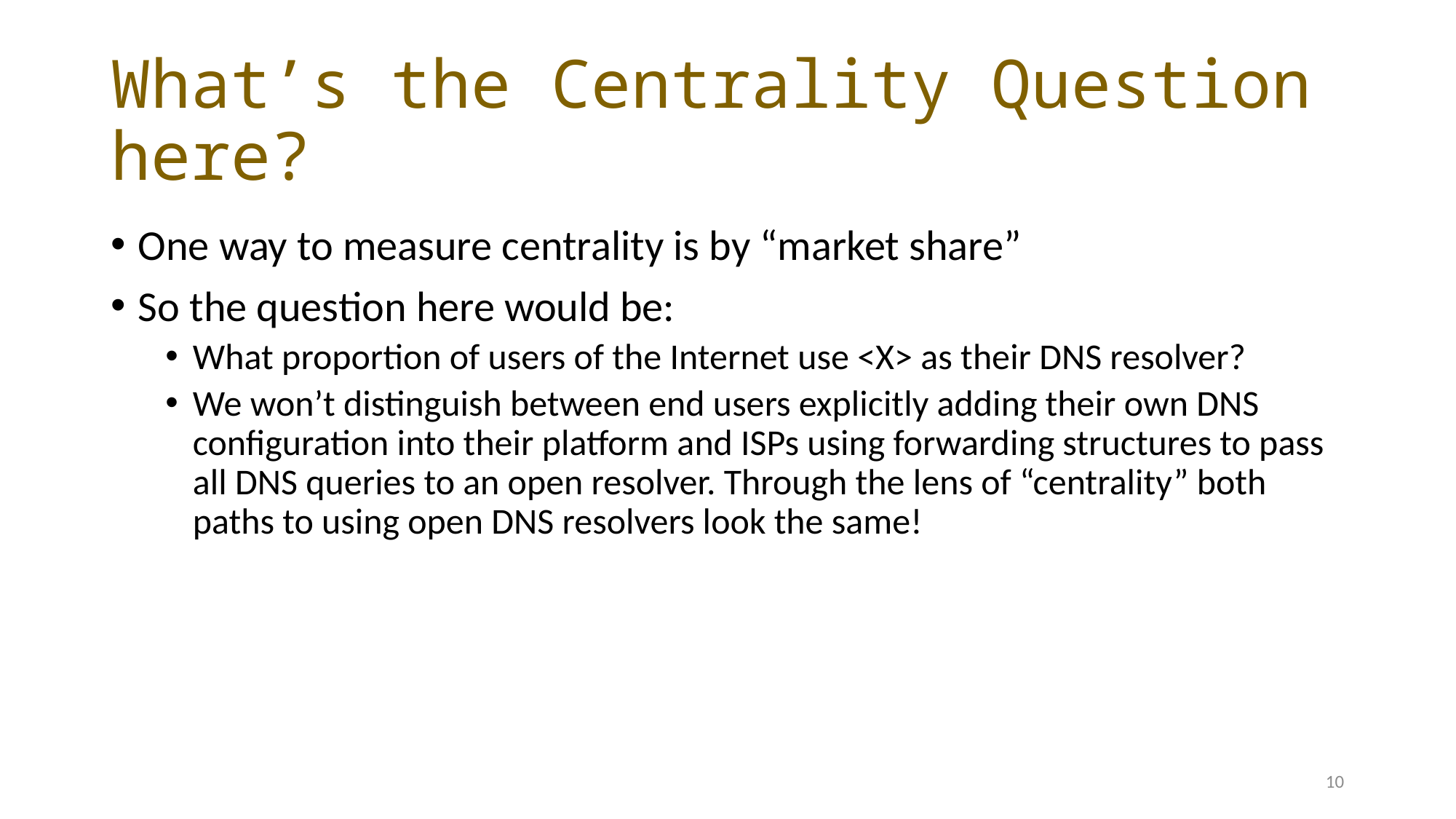

# What’s the Centrality Question here?
One way to measure centrality is by “market share”
So the question here would be:
What proportion of users of the Internet use <X> as their DNS resolver?
We won’t distinguish between end users explicitly adding their own DNS configuration into their platform and ISPs using forwarding structures to pass all DNS queries to an open resolver. Through the lens of “centrality” both paths to using open DNS resolvers look the same!
10